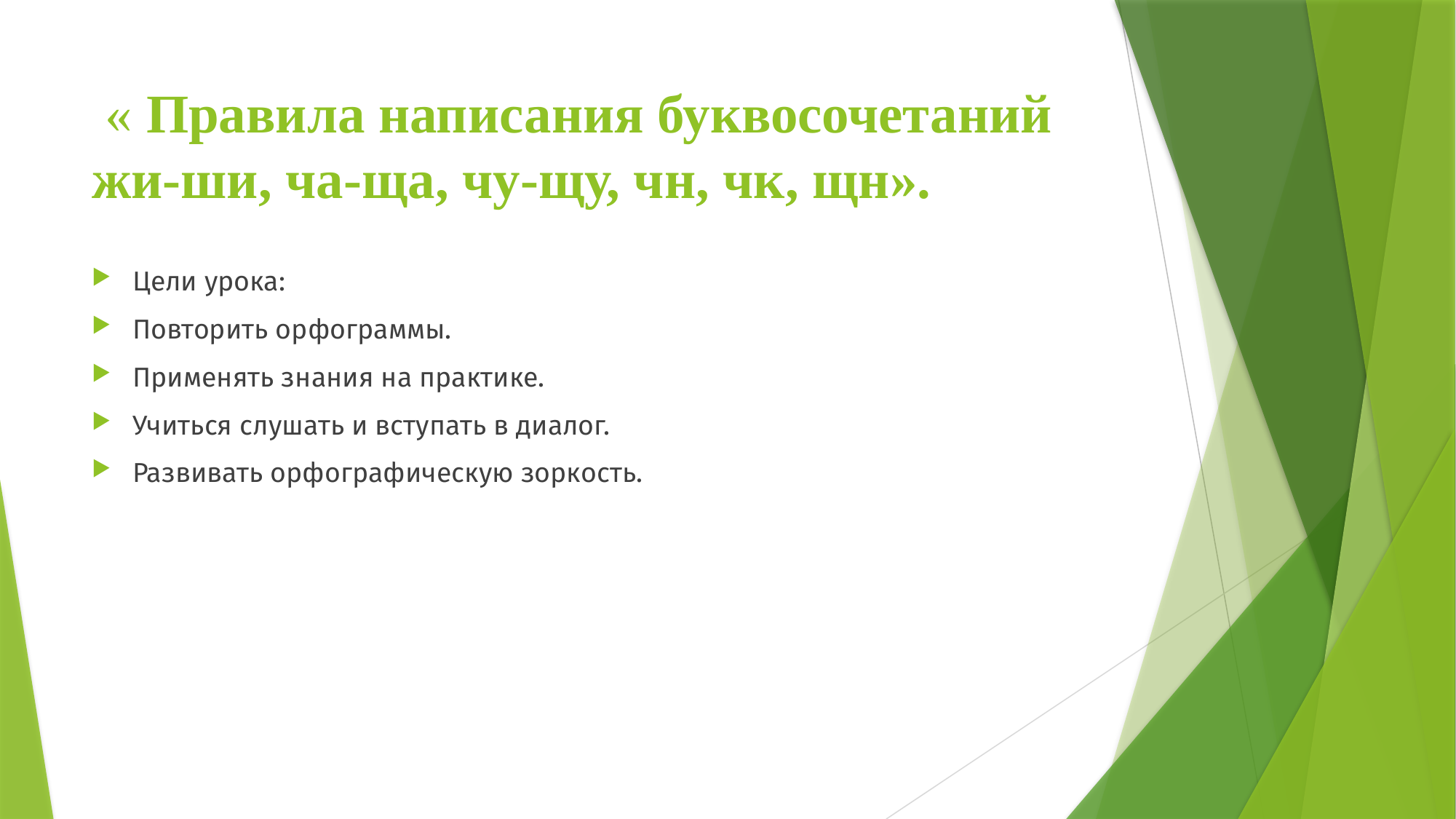

# « Правила написания буквосочетаний жи-ши, ча-ща, чу-щу, чн, чк, щн».
Цели урока:
Повторить орфограммы.
Применять знания на практике.
Учиться слушать и вступать в диалог.
Развивать орфографическую зоркость.